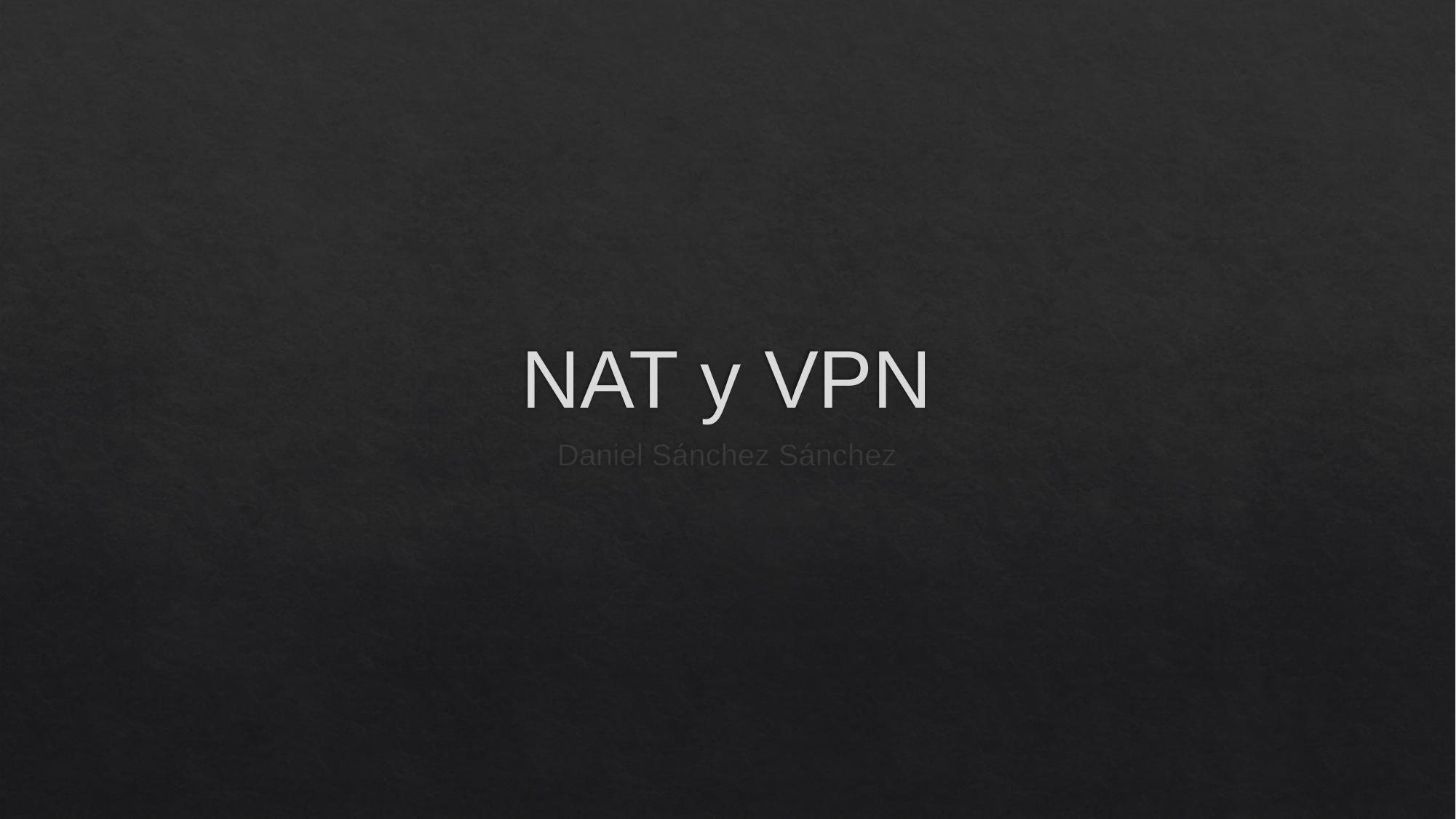

# NAT y VPN
Daniel Sánchez Sánchez